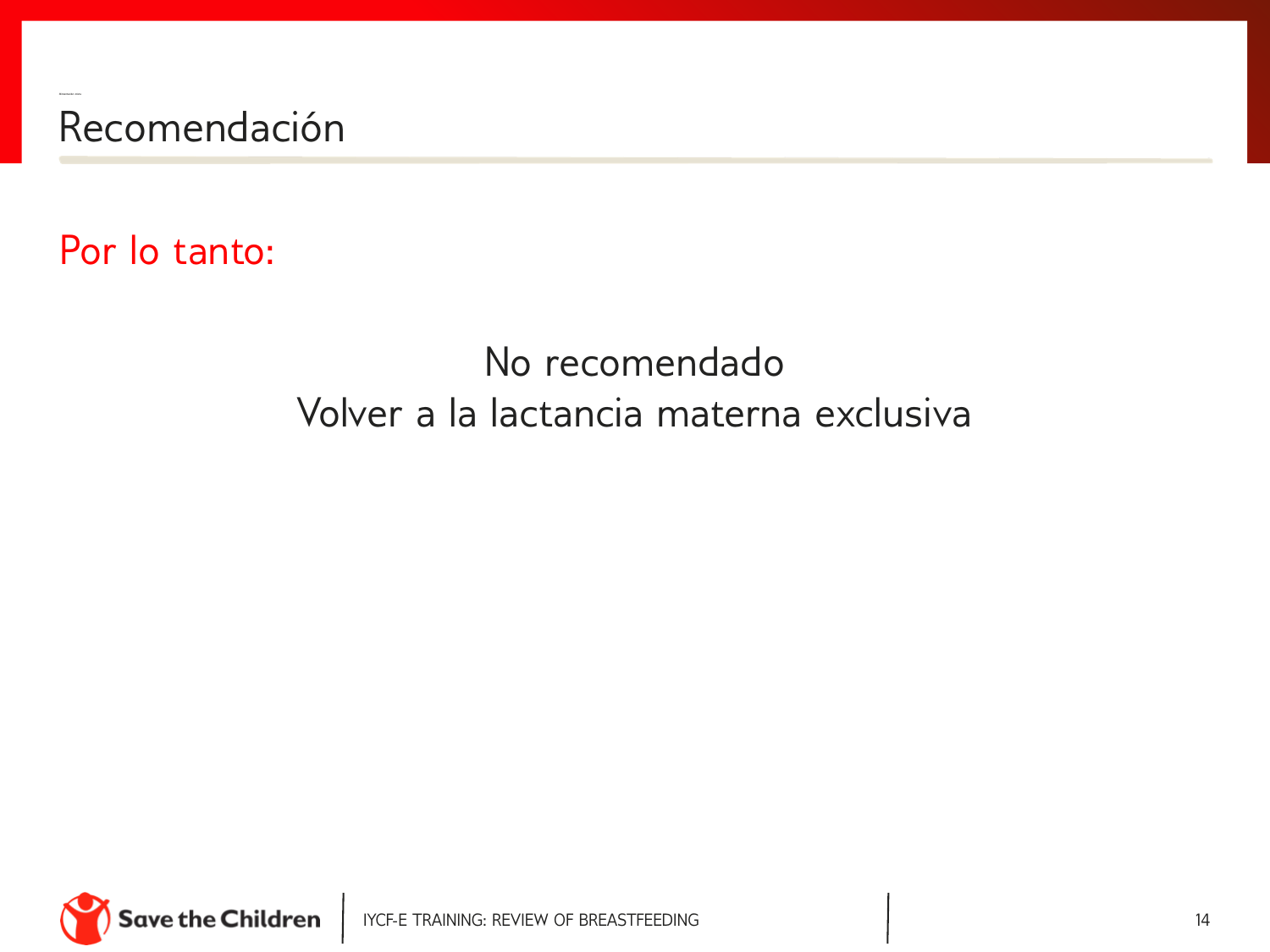

# Alimentación mixta
Recomendación
Por lo tanto:
No recomendado
Volver a la lactancia materna exclusiva
IYCF-E TRAINING: REVIEW OF BREASTFEEDING
14